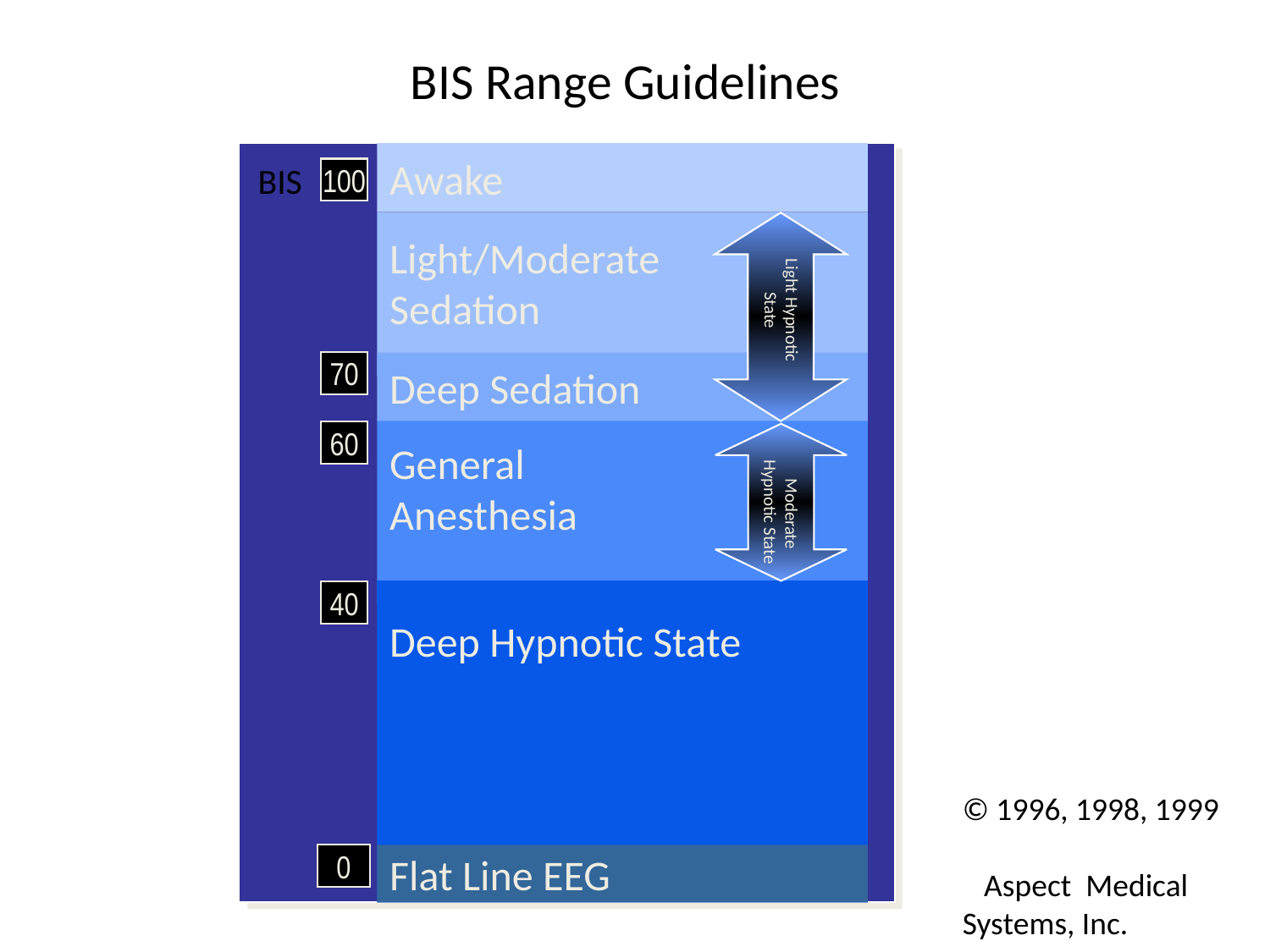

# BIS Range Guidelines

Awake
100
BIS

Light/Moderate
Sedation

70
Deep Sedation
General
Anesthesia

60
Deep Hypnotic State

40
0
Flat Line EEG

Light Hypnotic State

Moderate
Hypnotic State
© 1996, 1998, 1999
   Aspect  Medical Systems, Inc.